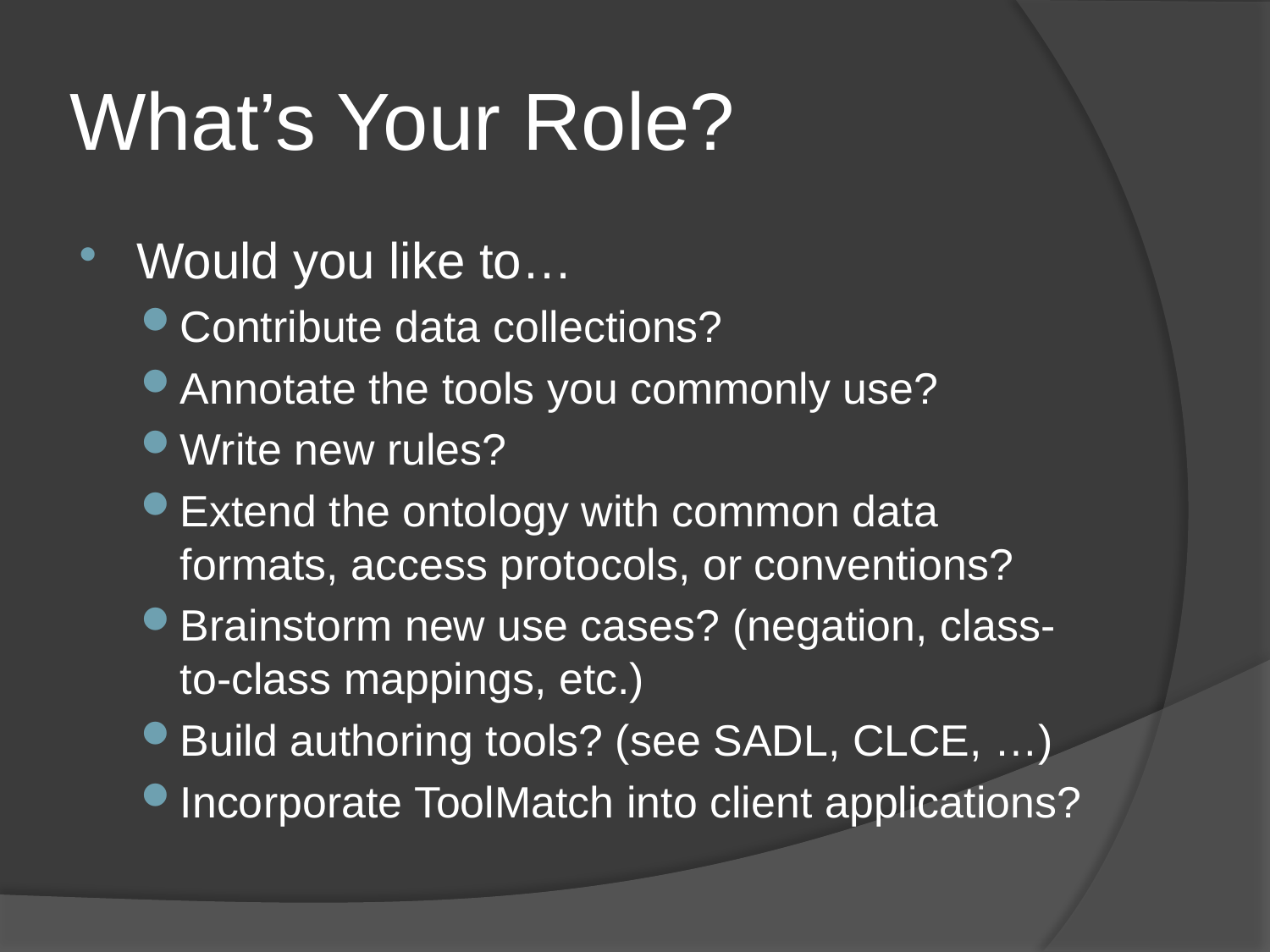

# What’s Your Role?
Would you like to…
Contribute data collections?
Annotate the tools you commonly use?
Write new rules?
Extend the ontology with common data formats, access protocols, or conventions?
Brainstorm new use cases? (negation, class-to-class mappings, etc.)
Build authoring tools? (see SADL, CLCE, …)
Incorporate ToolMatch into client applications?